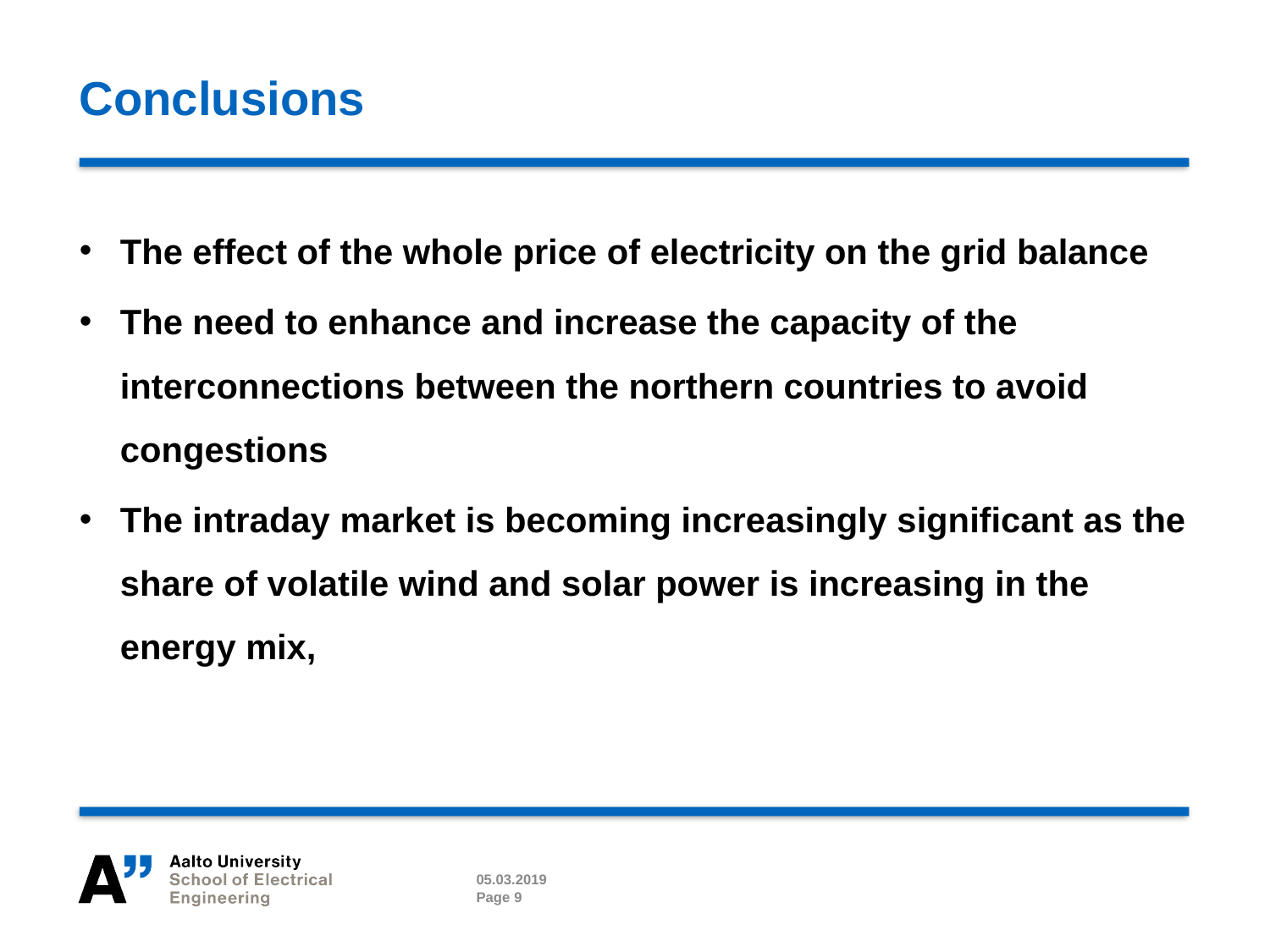

# Conclusions
The effect of the whole price of electricity on the grid balance
The need to enhance and increase the capacity of the interconnections between the northern countries to avoid congestions
The intraday market is becoming increasingly significant as the share of volatile wind and solar power is increasing in the energy mix,

05.03.2019
Page 9